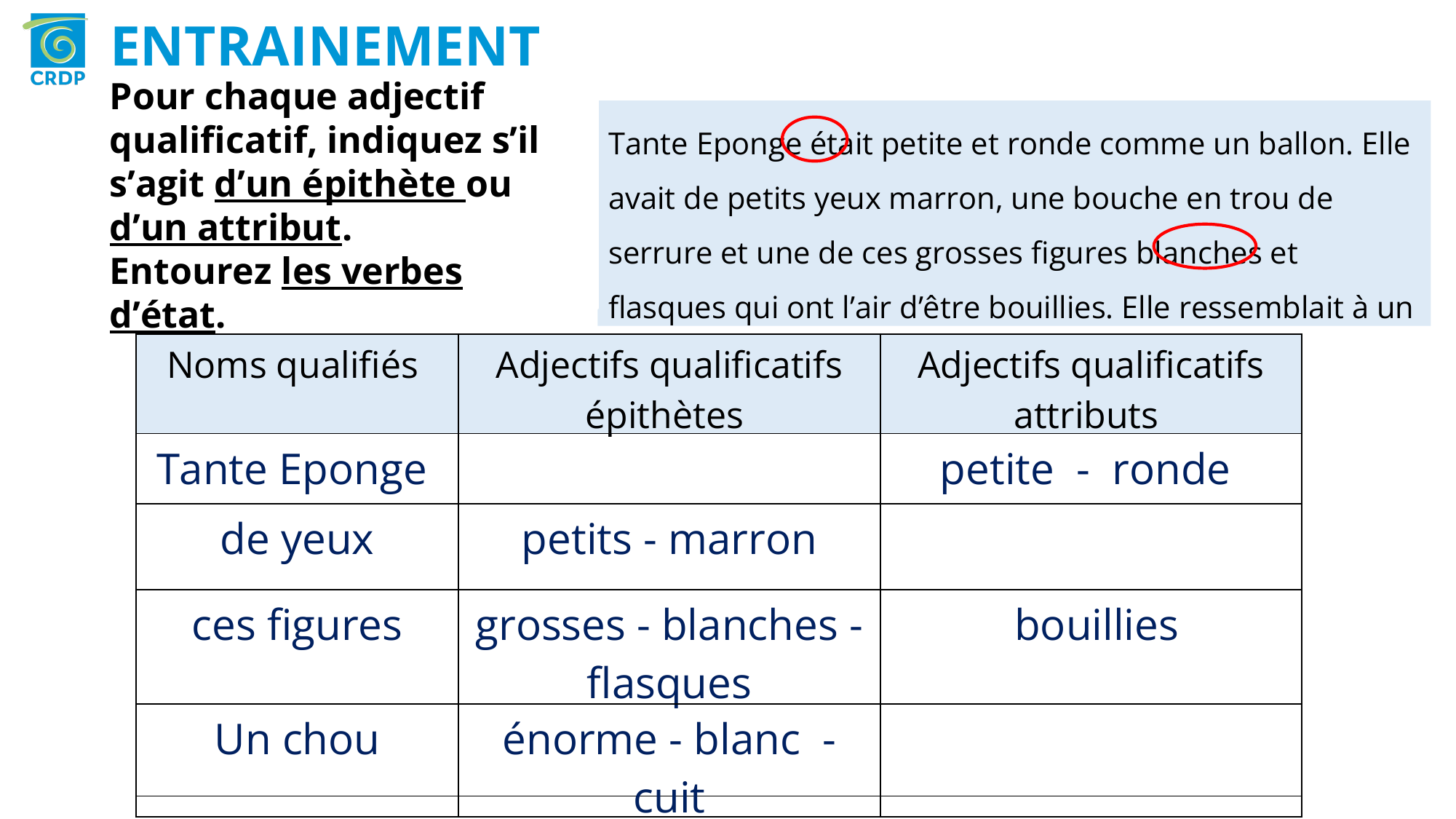

ENTRAINEMENT
Pour chaque adjectif qualificatif, indiquez s’il s’agit d’un épithète ou d’un attribut.
Entourez les verbes d’état.
Tante Eponge était petite et ronde comme un ballon. Elle avait de petits yeux marron, une bouche en trou de serrure et une de ces grosses figures blanches et flasques qui ont l’air d’être bouillies. Elle ressemblait à un énorme chou blanc cuit à l’eau.

| Noms qualifiés | Adjectifs qualificatifs épithètes | Adjectifs qualificatifs attributs |
| --- | --- | --- |
|  |  |  |
|  |  |  |
|  |  |  |
|  |  |  |
| Noms qualifiés | Adjectifs qualificatifs épithètes | Adjectifs qualificatifs attributs |
| --- | --- | --- |
| Tante Eponge |  | petite - ronde |
| de yeux | petits - marron |  |
| ces figures | grosses - blanches - flasques | bouillies |
| Un chou | énorme - blanc - cuit |  |